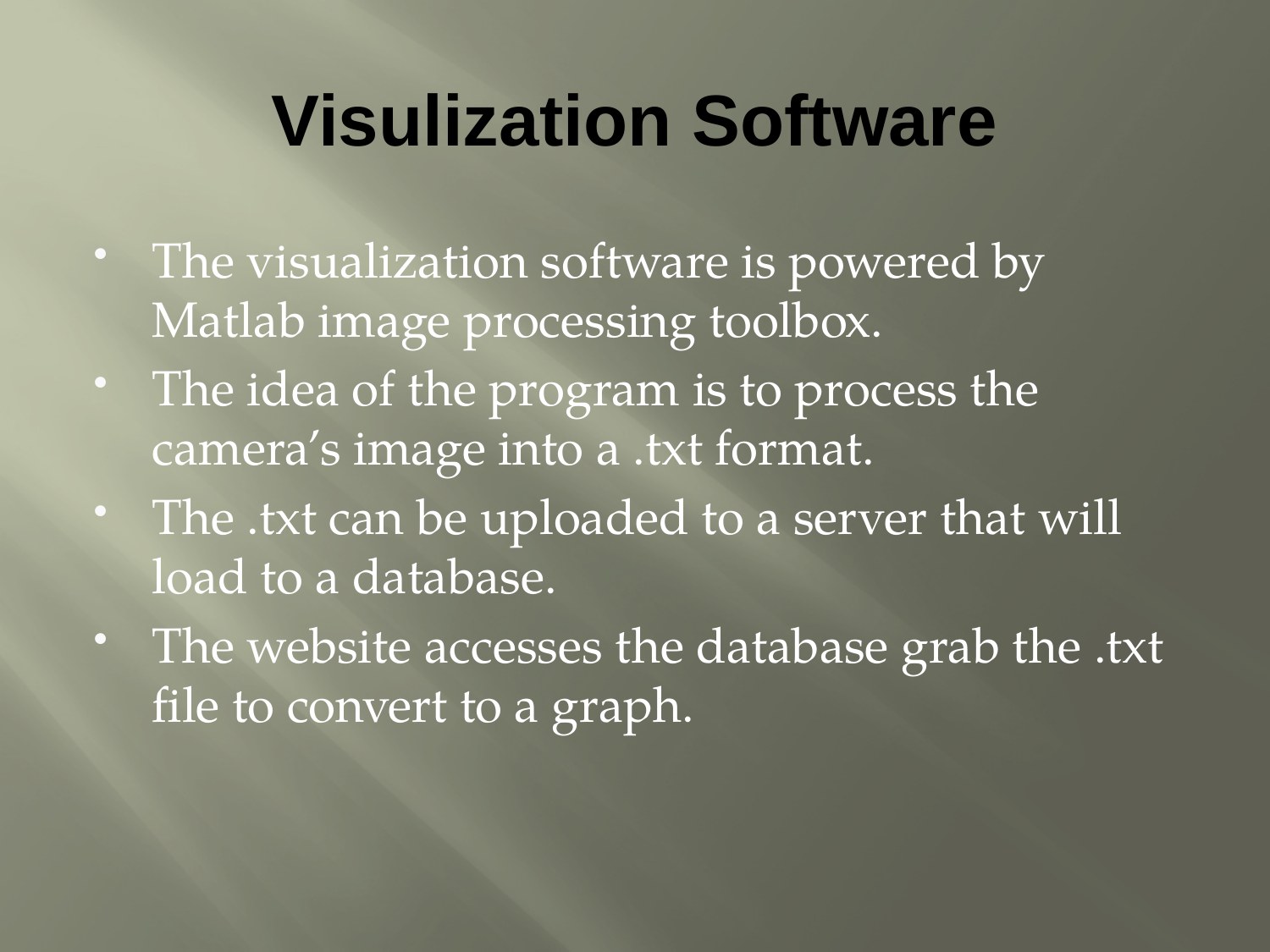

# Visulization Software
The visualization software is powered by Matlab image processing toolbox.
The idea of the program is to process the camera’s image into a .txt format.
The .txt can be uploaded to a server that will load to a database.
The website accesses the database grab the .txt file to convert to a graph.